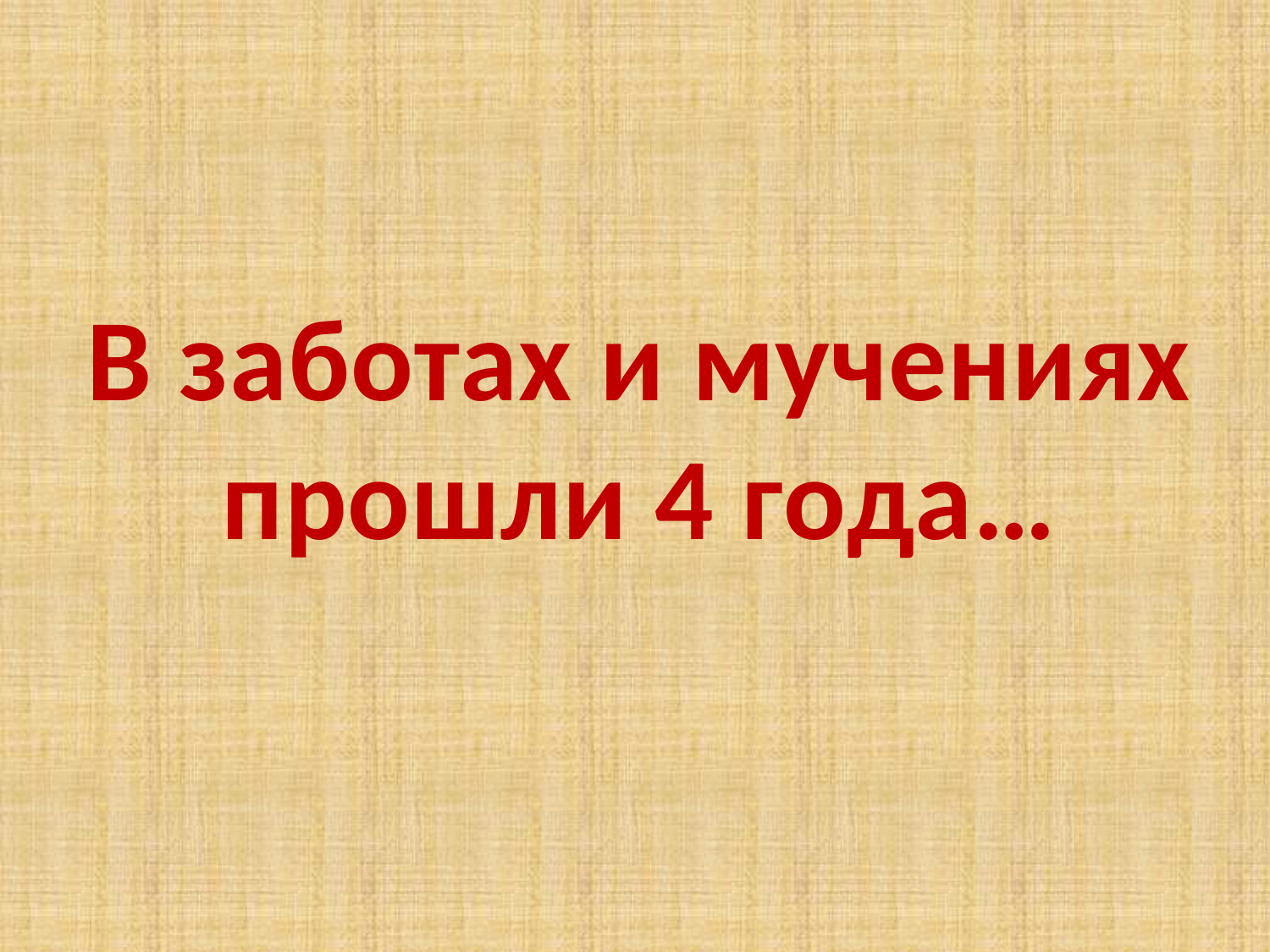

В заботах и мучениях прошли 4 года…